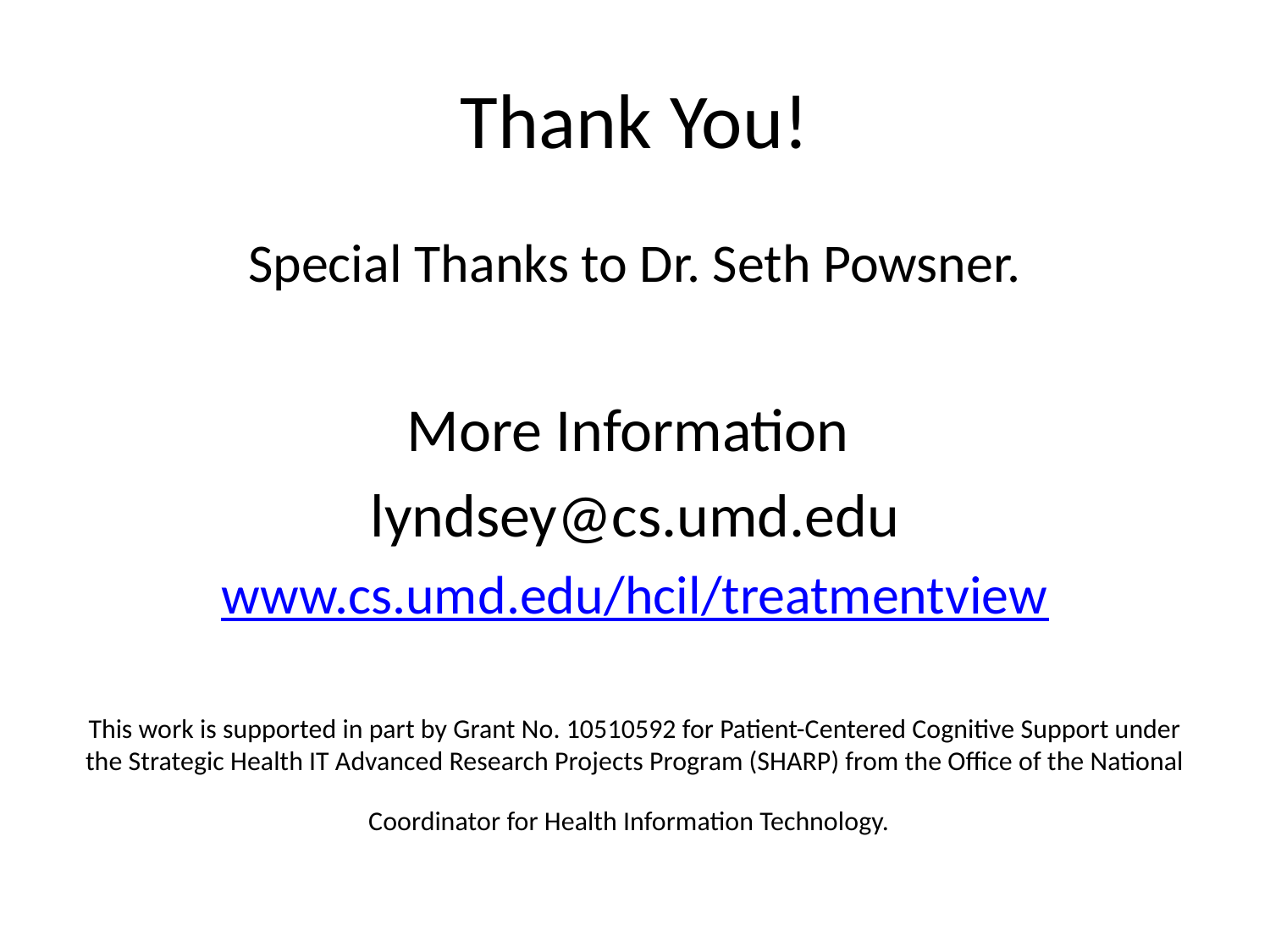

# Thank You!
Special Thanks to Dr. Seth Powsner.

More Information
lyndsey@cs.umd.edu
www.cs.umd.edu/hcil/treatmentview

This work is supported in part by Grant No. 10510592 for Patient-Centered Cognitive Support under the Strategic Health IT Advanced Research Projects Program (SHARP) from the Office of the National Coordinator for Health Information Technology.